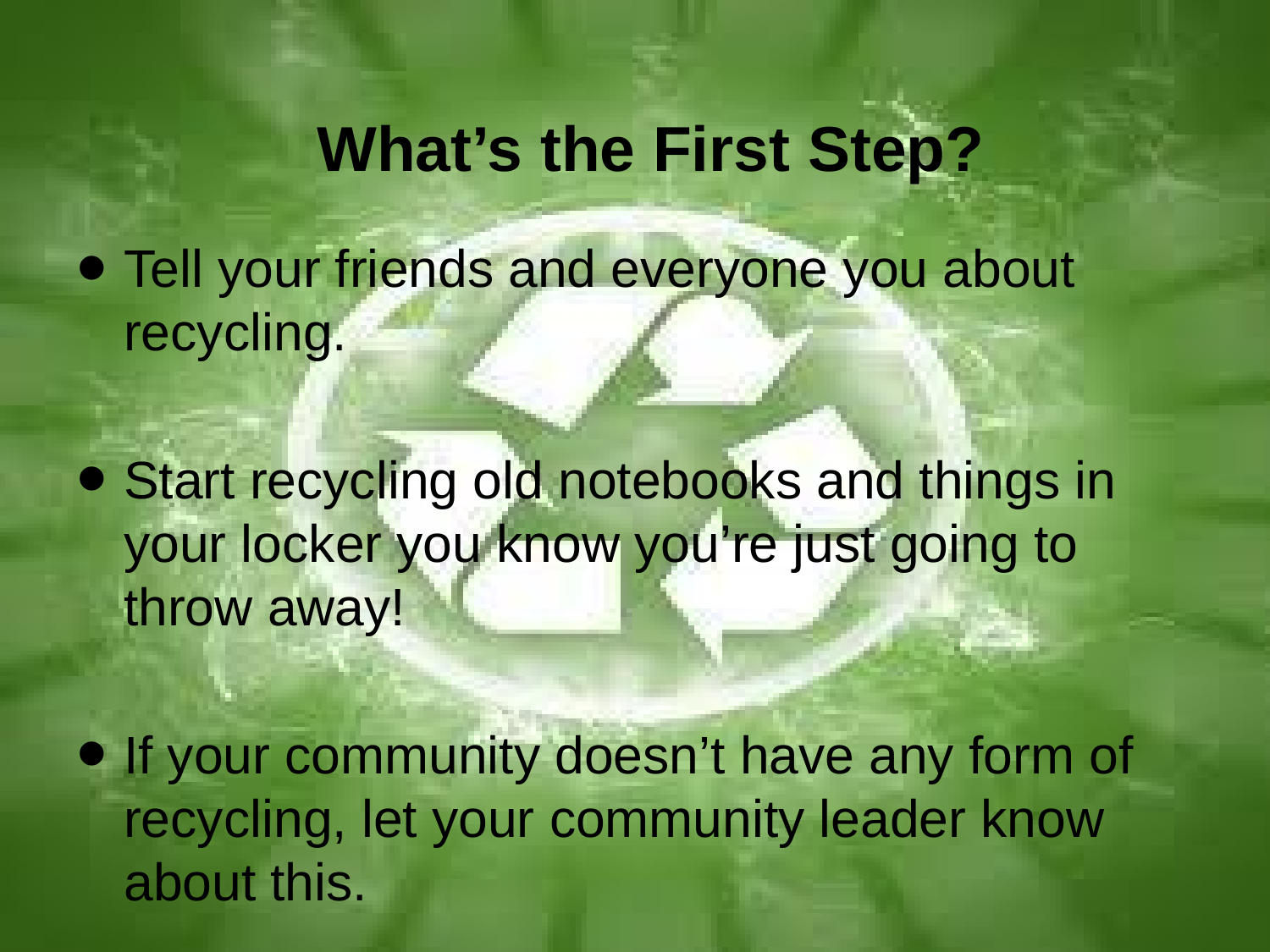

# What’s the First Step?
Tell your friends and everyone you about recycling.

Start recycling old notebooks and things in your locker you know you’re just going to throw away!

If your community doesn’t have any form of recycling, let your community leader know about this.